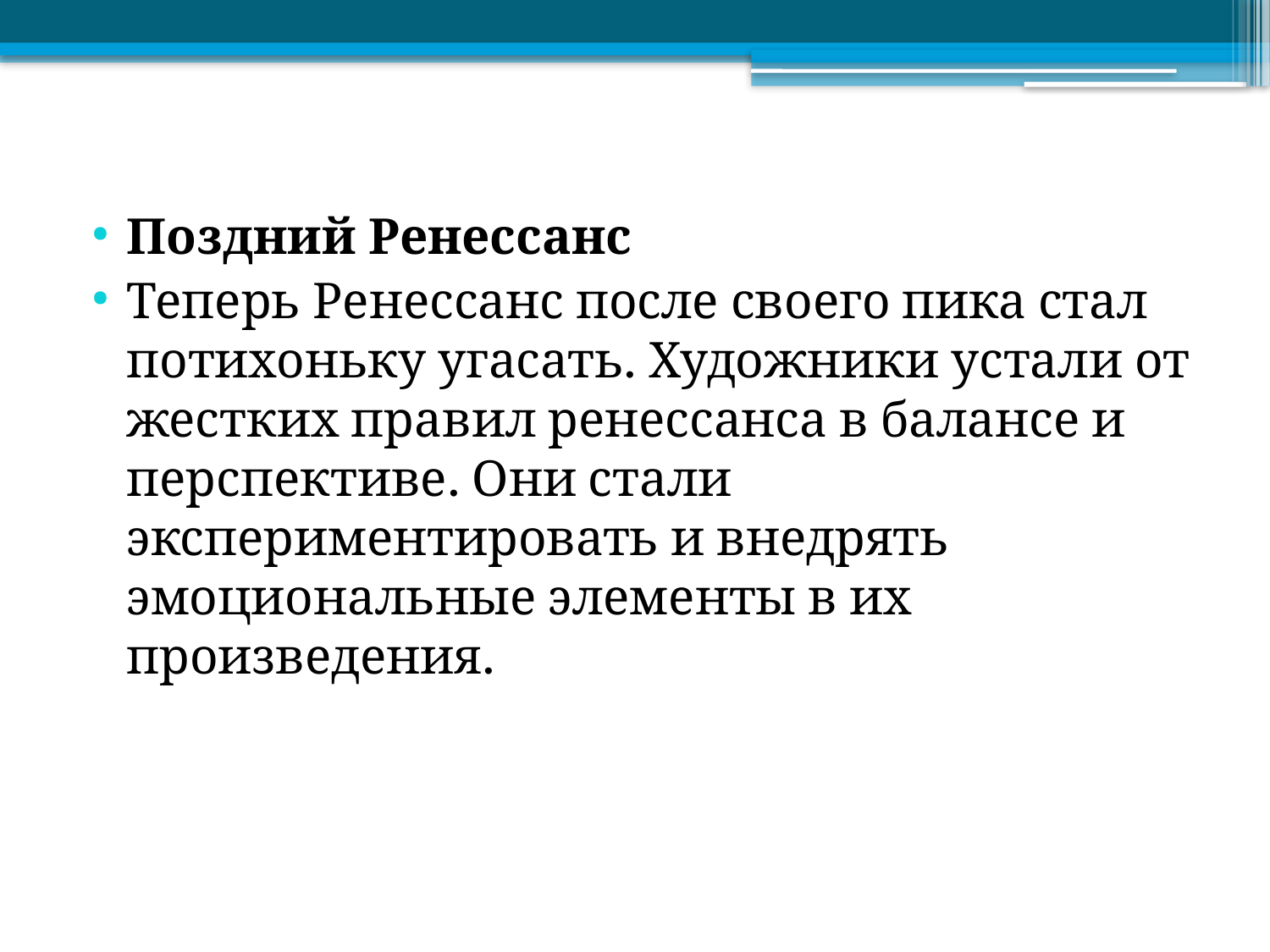

#
Поздний Ренессанс
Теперь Ренессанс после своего пика стал потихоньку угасать. Художники устали от жестких правил ренессанса в балансе и перспективе. Они стали экспериментировать и внедрять эмоциональные элементы в их произведения.